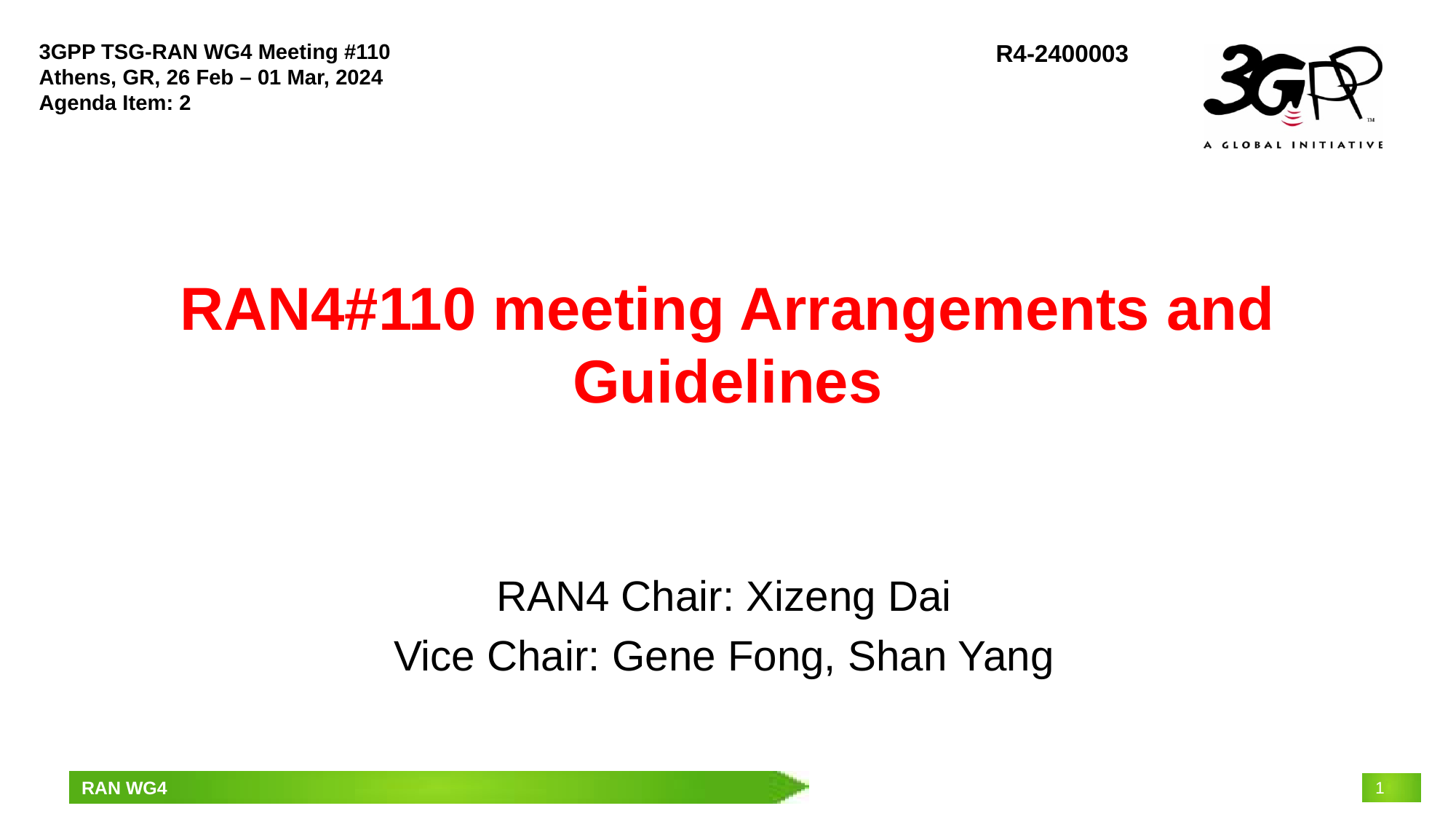

3GPP TSG-RAN WG4 Meeting #110
Athens, GR, 26 Feb – 01 Mar, 2024
Agenda Item: 2
R4-2400003
# RAN4#110 meeting Arrangements and Guidelines
RAN4 Chair: Xizeng Dai
Vice Chair: Gene Fong, Shan Yang